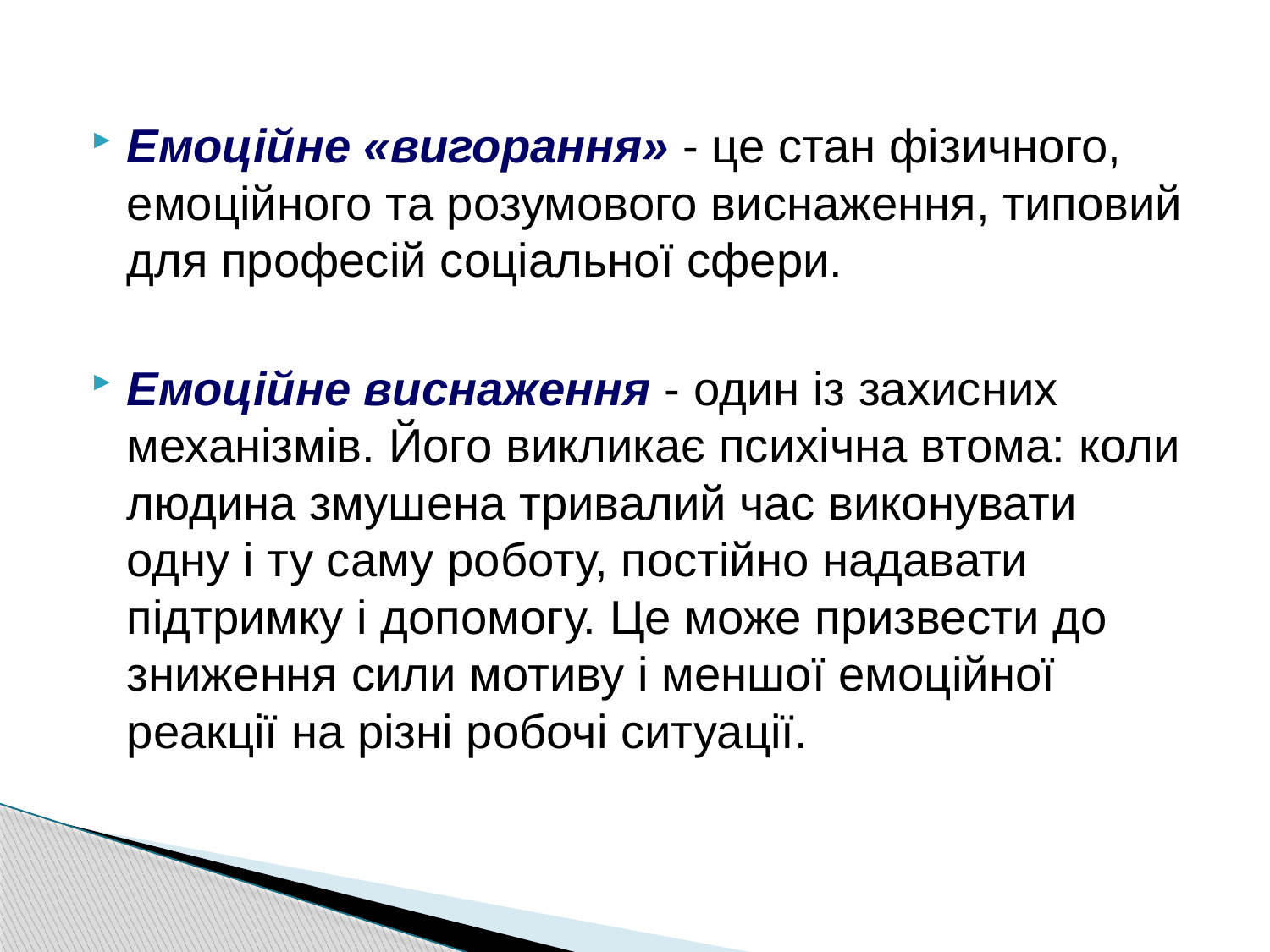

Емоційне «вигорання» - це стан фізичного, емоційного та розумового виснаження, типовий для професій соціальної сфери.

Емоційне виснаження - один із захисних механізмів. Його викликає психічна втома: коли людина змушена тривалий час виконувати одну і ту саму роботу, постійно надавати підтримку і допомогу. Це може призвести до зниження сили мотиву і меншої емоційної реакції на різні робочі ситуації.